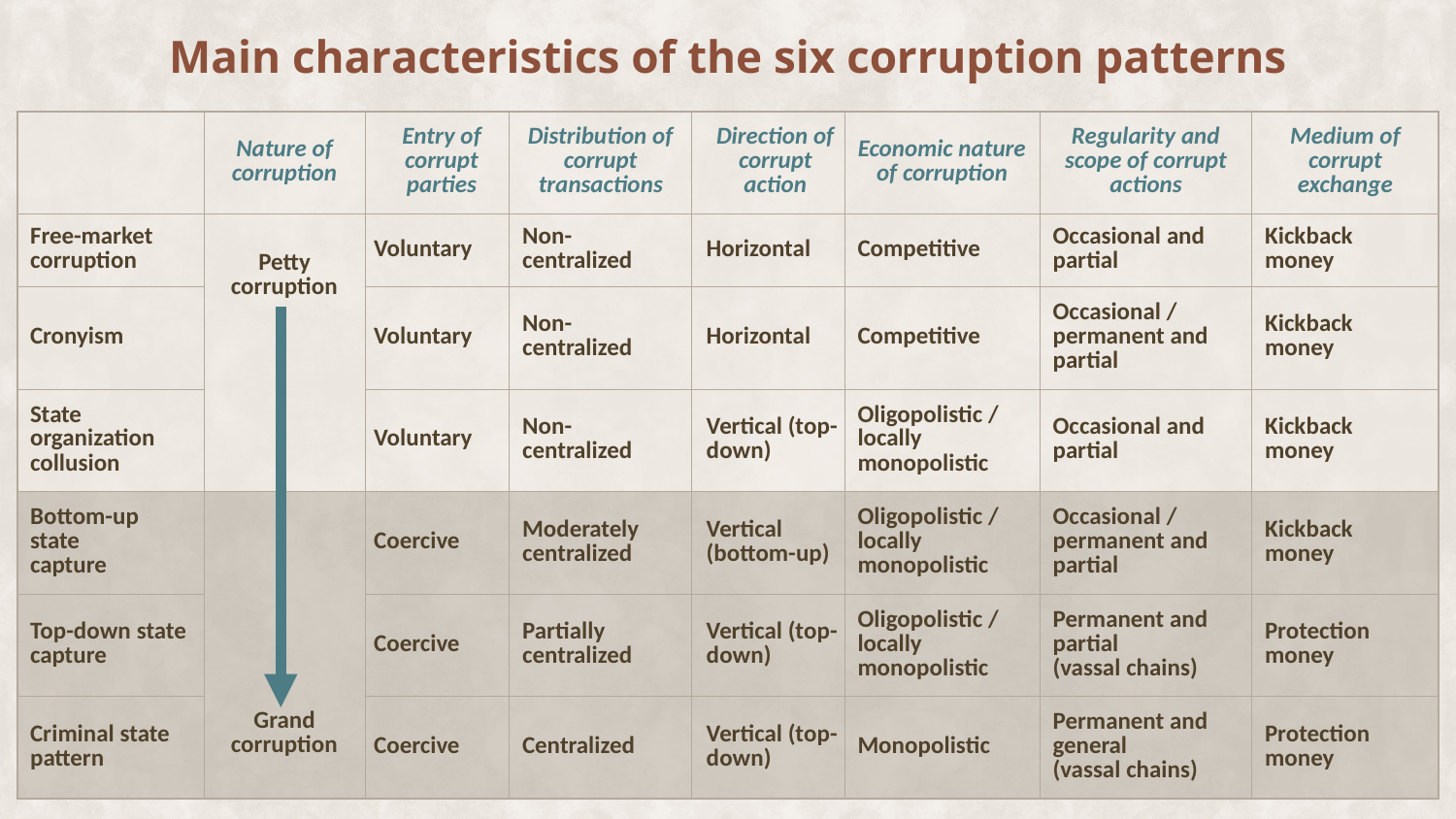

# Main characteristics of the six corruption patterns
|  | Nature of corruption | Entry of corrupt parties | Distribution of corrupt transactions | Direction of corrupt action | Economic nature of corruption | Regularity and scope of corrupt actions | Medium of corrupt exchange |
| --- | --- | --- | --- | --- | --- | --- | --- |
| Free-market corruption | Petty corruption | Voluntary | Non-centralized | Horizontal | Competitive | Occasional and partial | Kickback money |
| Cronyism |  | Voluntary | Non-centralized | Horizontal | Competitive | Occasional / permanent and partial | Kickback money |
| State organization collusion |  | Voluntary | Non-centralized | Vertical (top-down) | Oligopolistic / locally monopolistic | Occasional and partial | Kickback money |
| Bottom-up state capture | Grand corruption | Coercive | Moderately centralized | Vertical (bottom-up) | Oligopolistic / locally monopolistic | Occasional / permanent and partial | Kickback money |
| Top-down state capture |  | Coercive | Partially centralized | Vertical (top-down) | Oligopolistic / locally monopolistic | Permanent and partial (vassal chains) | Protection money |
| Criminal state pattern |  | Coercive | Centralized | Vertical (top-down) | Monopolistic | Permanent and general (vassal chains) | Protection money |